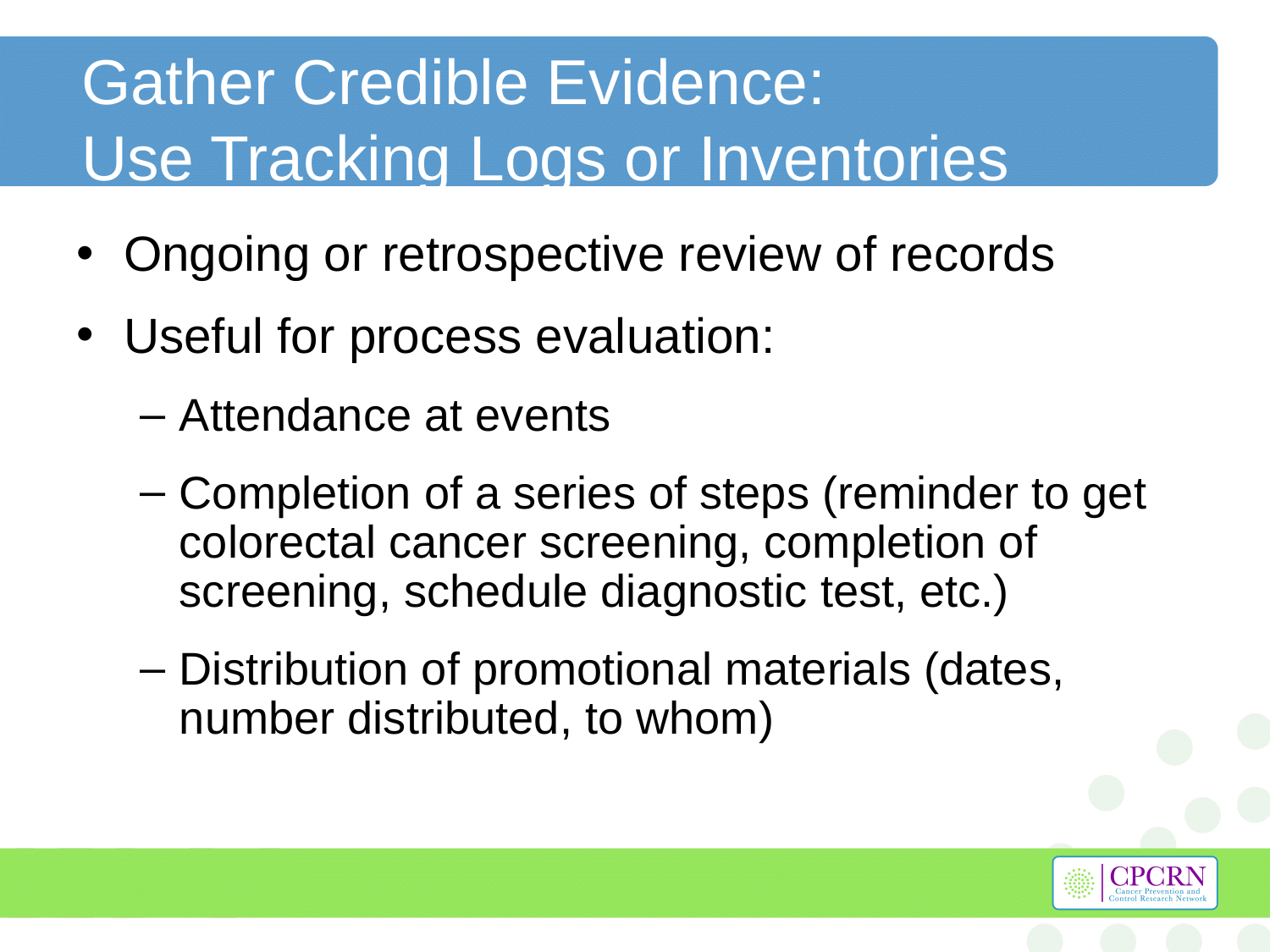

# Gather Credible Evidence: Use Tracking Logs or Inventories
Ongoing or retrospective review of records
Useful for process evaluation:
Attendance at events
Completion of a series of steps (reminder to get colorectal cancer screening, completion of screening, schedule diagnostic test, etc.)
Distribution of promotional materials (dates, number distributed, to whom)